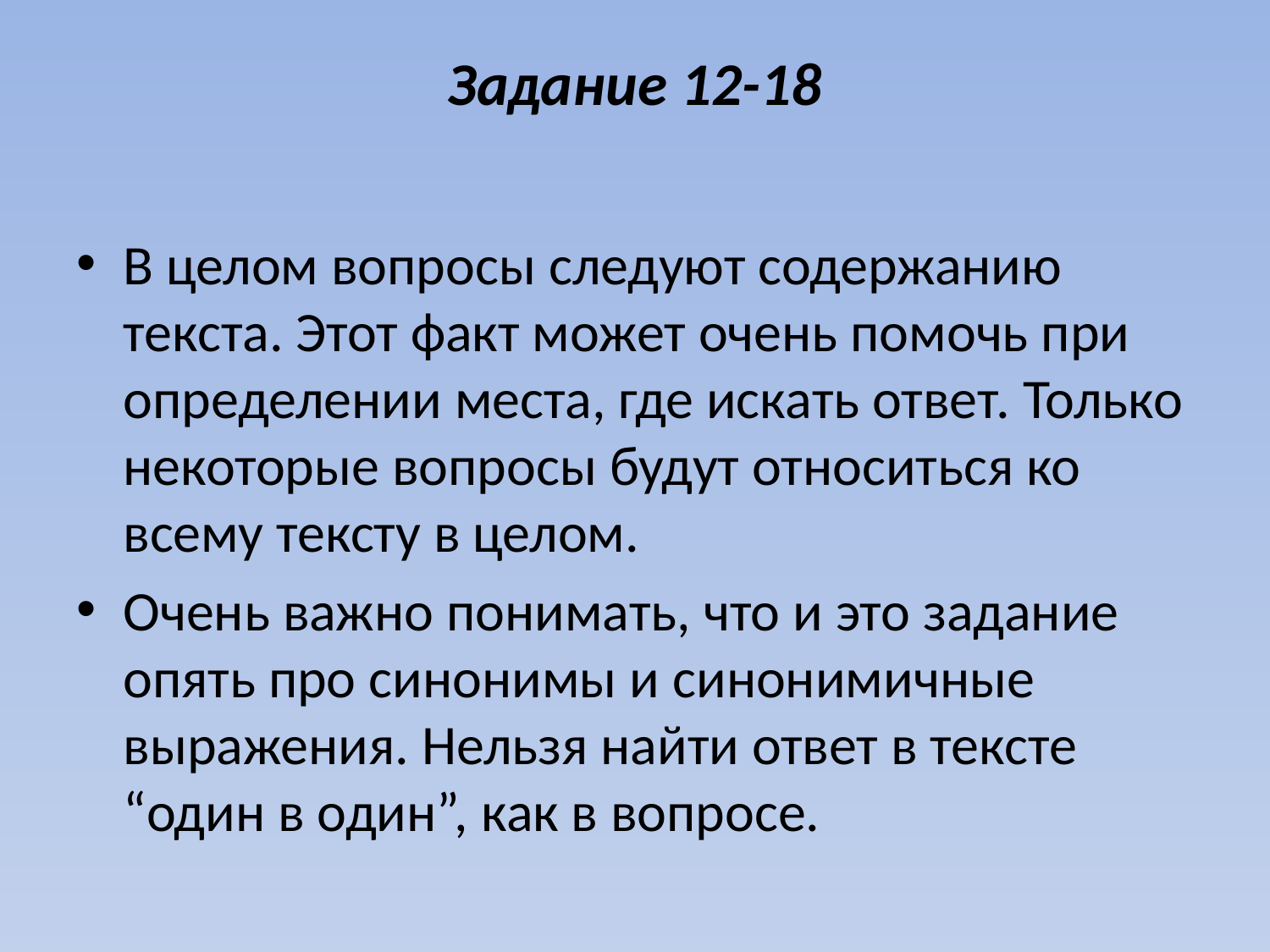

# Задание 12-18
В целом вопросы следуют содержанию текста. Этот факт может очень помочь при определении места, где искать ответ. Только некоторые вопросы будут относиться ко всему тексту в целом.
Очень важно понимать, что и это задание опять про синонимы и синонимичные выражения. Нельзя найти ответ в тексте “один в один”, как в вопросе.